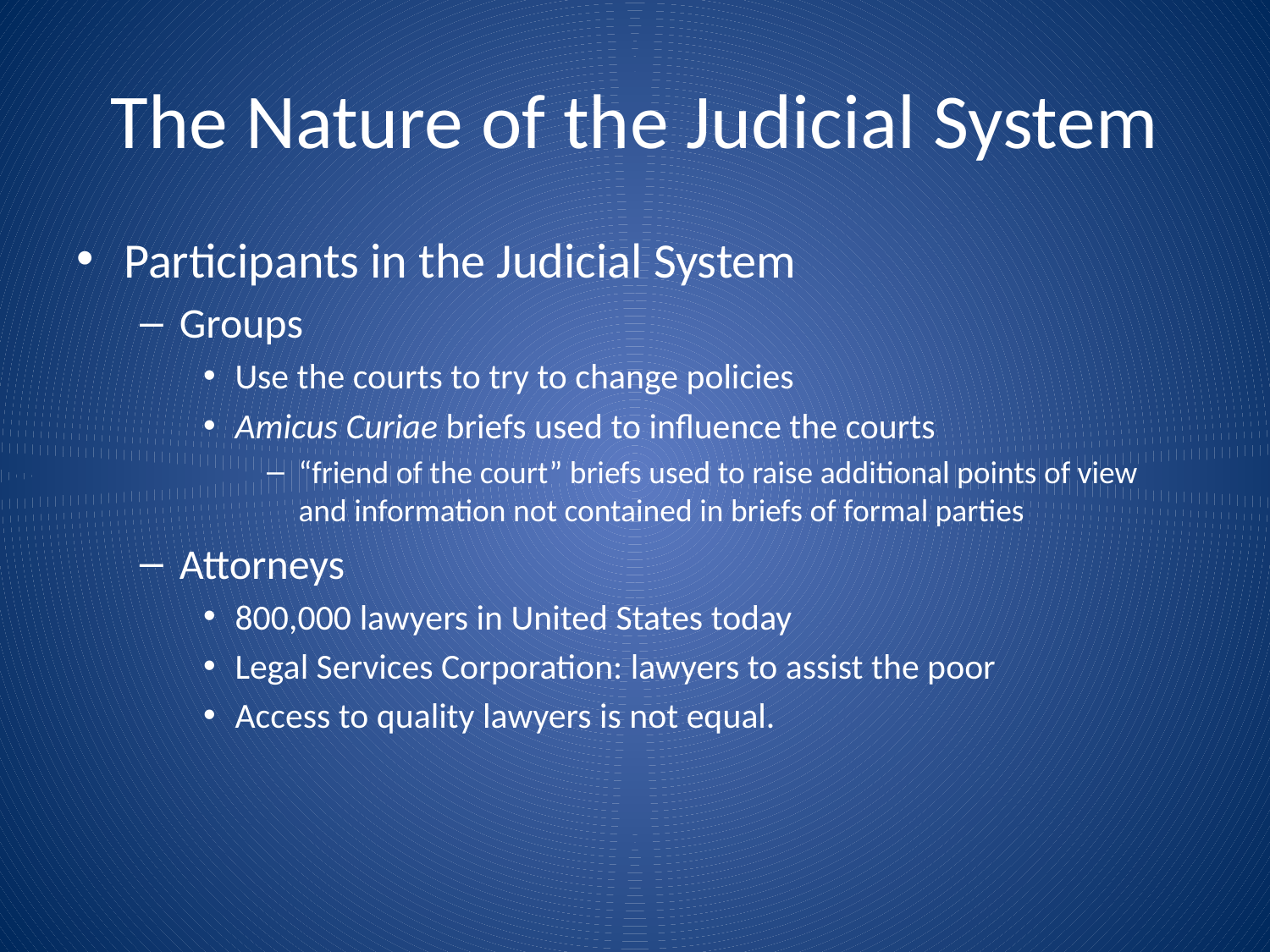

# The Nature of the Judicial System
Participants in the Judicial System
Groups
Use the courts to try to change policies
Amicus Curiae briefs used to influence the courts
“friend of the court” briefs used to raise additional points of view and information not contained in briefs of formal parties
Attorneys
800,000 lawyers in United States today
Legal Services Corporation: lawyers to assist the poor
Access to quality lawyers is not equal.